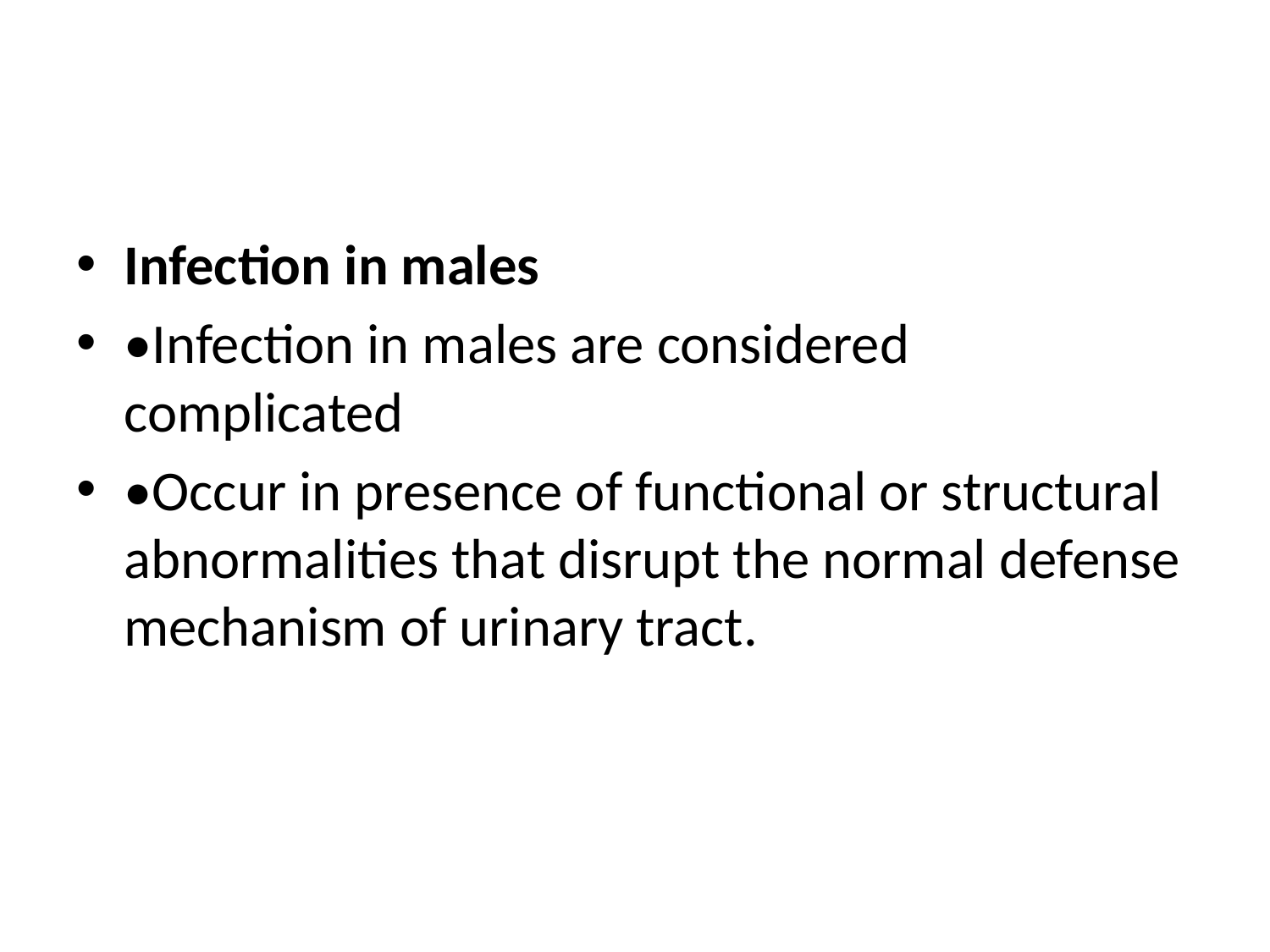

#
Infection in males
•Infection in males are considered complicated
•Occur in presence of functional or structural abnormalities that disrupt the normal defense mechanism of urinary tract.